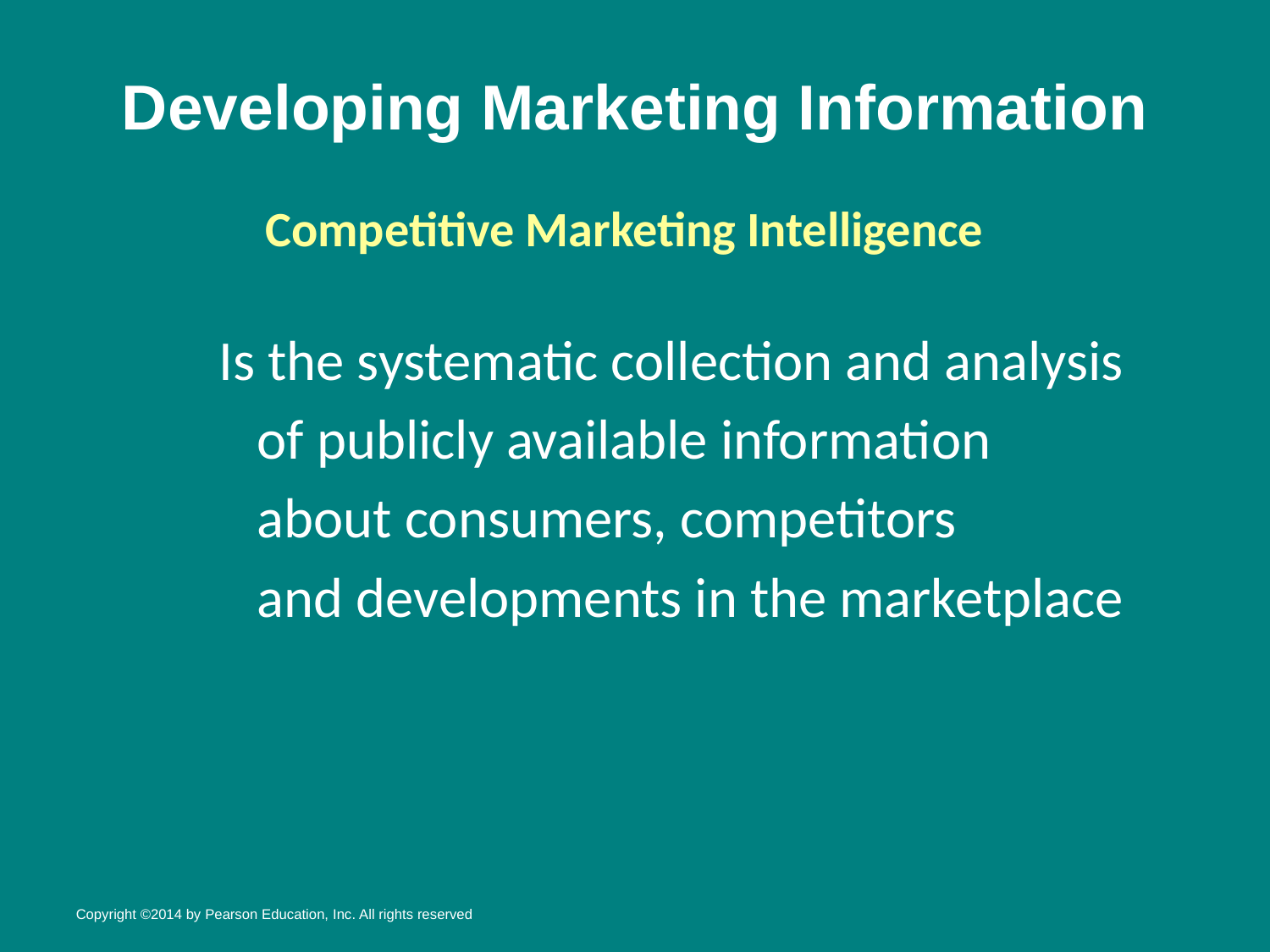

# Developing Marketing Information
Competitive Marketing Intelligence

		Is the systematic collection and analysis
		   of publicly available information
 		   about consumers, competitors
		   and developments in the marketplace
Copyright ©2014 by Pearson Education, Inc. All rights reserved